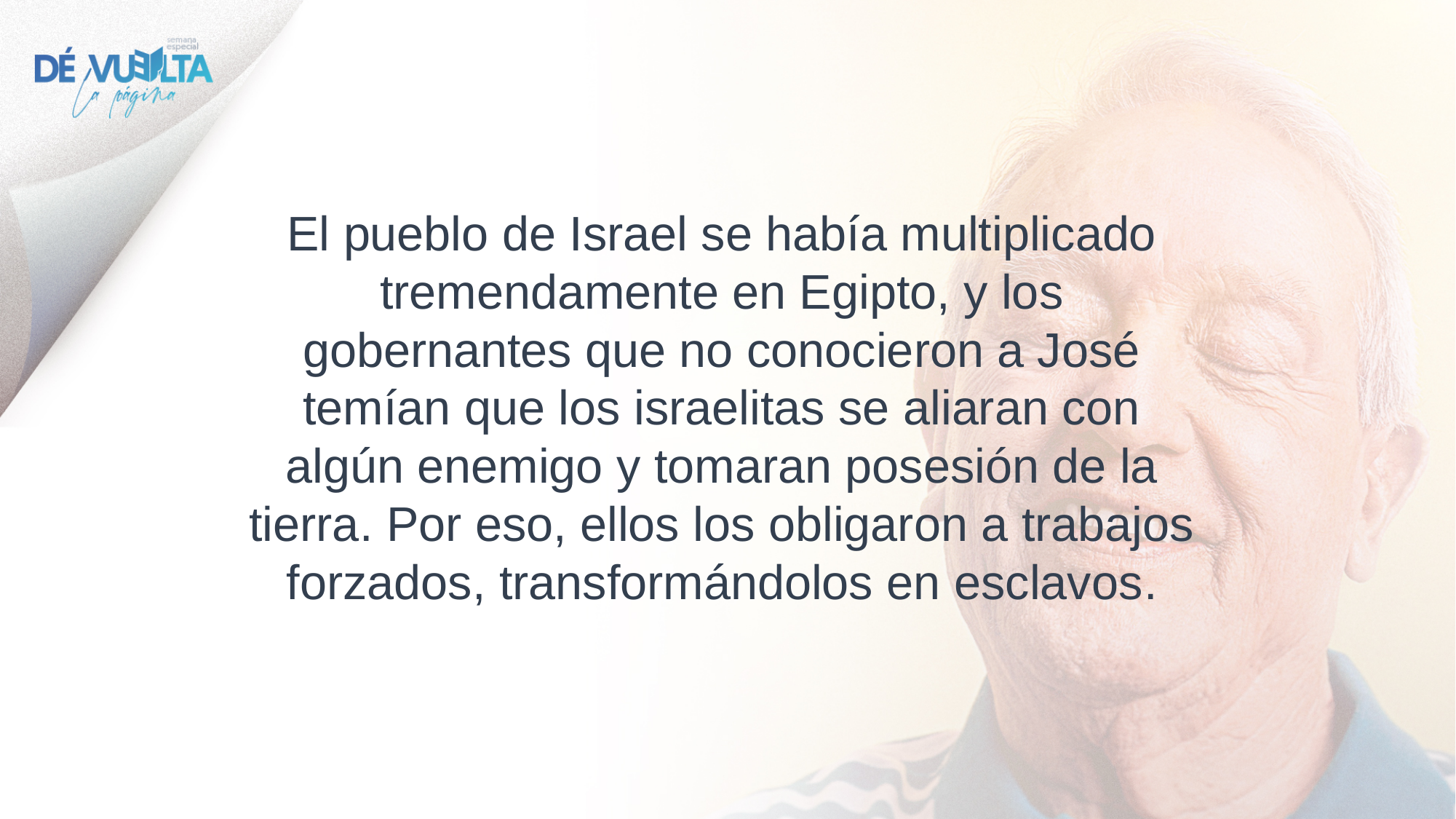

El pueblo de Israel se había multiplicado tremendamente en Egipto, y los gobernantes que no conocieron a José temían que los israelitas se aliaran con algún enemigo y tomaran posesión de la tierra. Por eso, ellos los obligaron a trabajos forzados, transformándolos en esclavos.